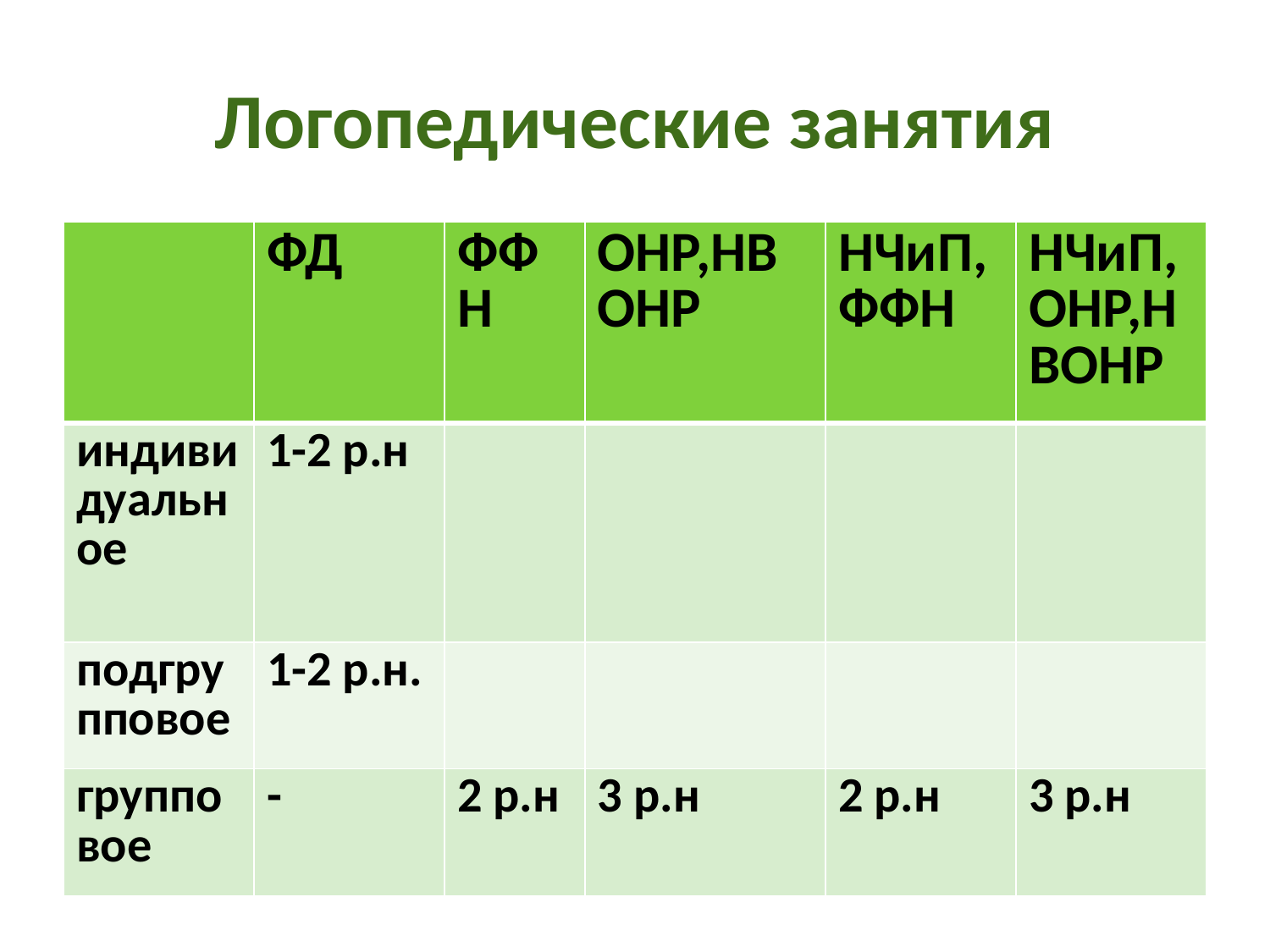

# Логопедические занятия
|  | ФД | ФФН | ОНР,НВОНР | НЧиП,ФФН | НЧиП, ОНР,НВОНР |
| --- | --- | --- | --- | --- | --- |
| индивидуальное | 1-2 р.н |  |  |  |  |
| подгрупповое | 1-2 р.н. |  |  |  |  |
| групповое | - | 2 р.н | 3 р.н | 2 р.н | 3 р.н |